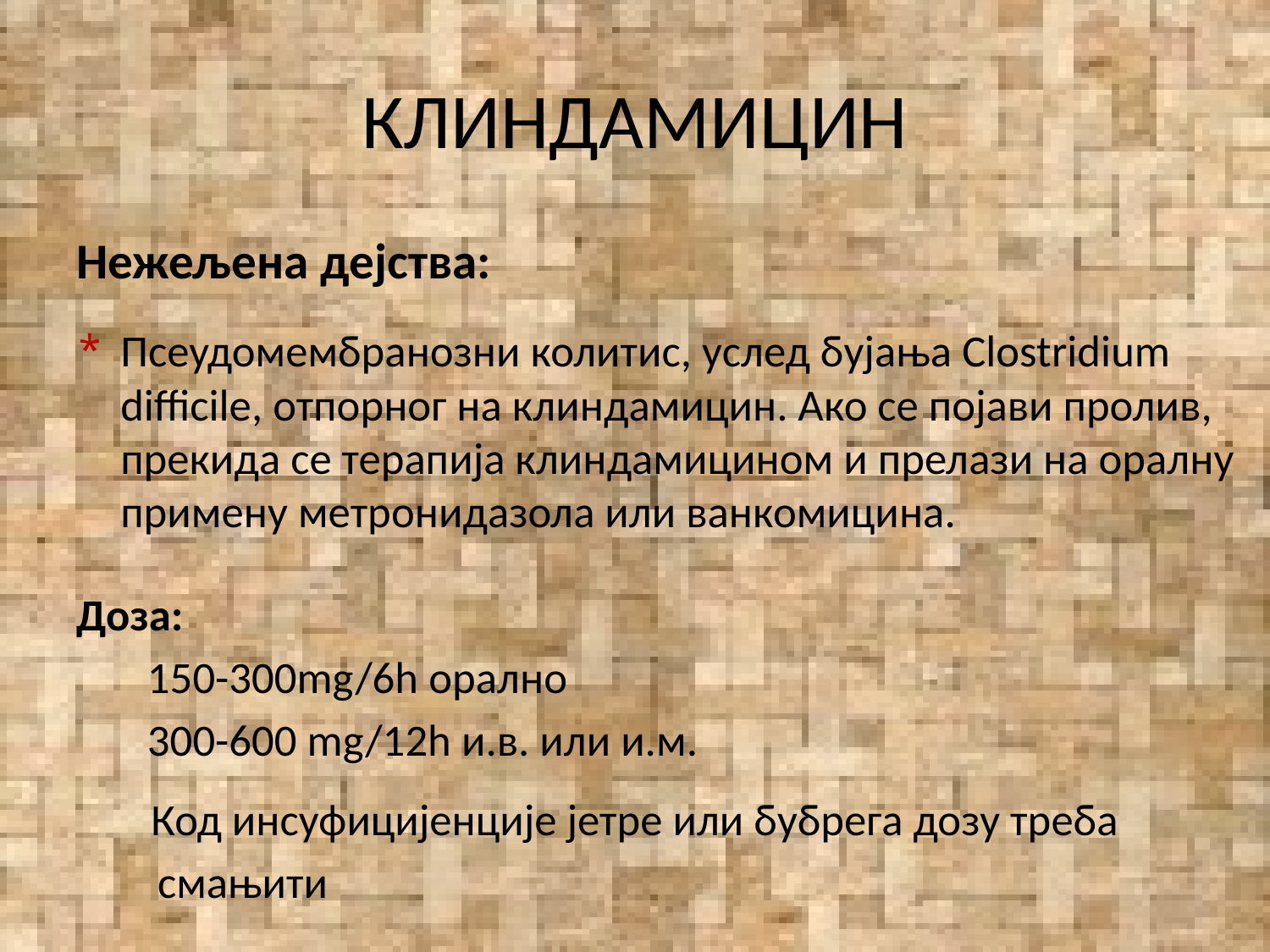

# КЛИНДАМИЦИН
Нежељена дејства:

Псеудомембранозни колитис, услед бујања Clostridium difficile, отпорног на клиндамицин. Ако се појави пролив, прекида се терапија клиндамицином и прелази на оралну примену метронидазола или ванкомицина.

Доза:
       150-300mg/6h орално
       300-600 mg/12h и.в. или и.м.

	   Код инсуфицијенције јетре или бубрега дозу треба
        смањити